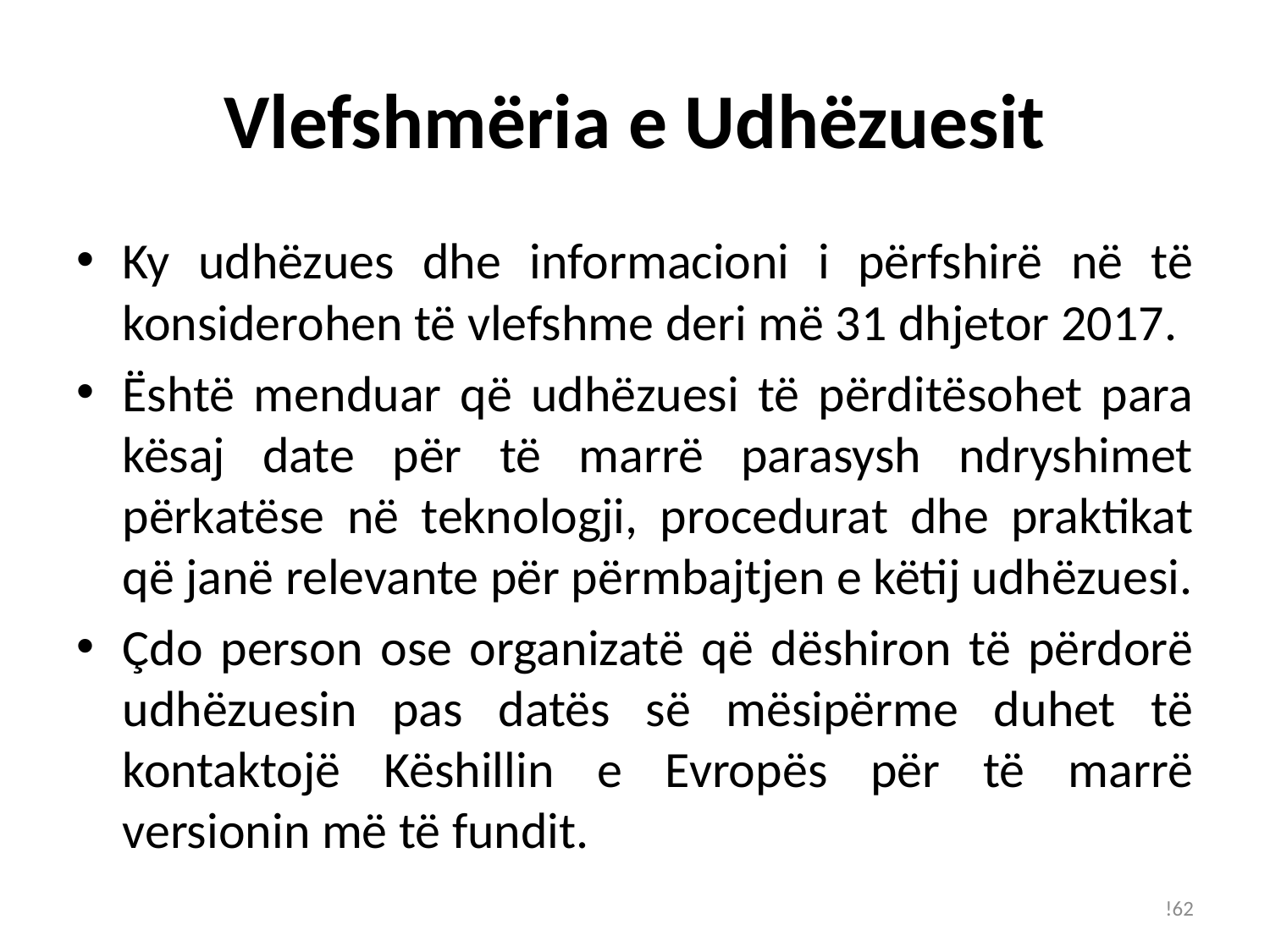

# Vlefshmëria e Udhëzuesit
Ky udhëzues dhe informacioni i përfshirë në të konsiderohen të vlefshme deri më 31 dhjetor 2017.
Është menduar që udhëzuesi të përditësohet para kësaj date për të marrë parasysh ndryshimet përkatëse në teknologji, procedurat dhe praktikat që janë relevante për përmbajtjen e këtij udhëzuesi.
Çdo person ose organizatë që dëshiron të përdorë udhëzuesin pas datës së mësipërme duhet të kontaktojë Këshillin e Evropës për të marrë versionin më të fundit.

!62